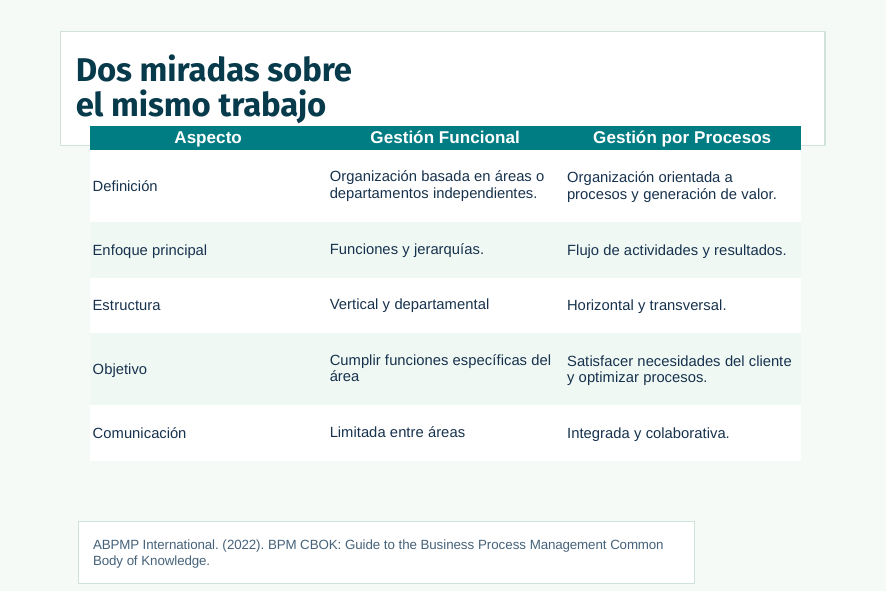

# Dos miradas sobre
el mismo trabajo
| Aspecto | Gestión Funcional | Gestión por Procesos |
| --- | --- | --- |
| Definición | Organización basada en áreas o departamentos independientes. | Organización orientada a procesos y generación de valor. |
| Enfoque principal | Funciones y jerarquías. | Flujo de actividades y resultados. |
| Estructura | Vertical y departamental | Horizontal y transversal. |
| Objetivo | Cumplir funciones específicas del área | Satisfacer necesidades del cliente y optimizar procesos. |
| Comunicación | Limitada entre áreas | Integrada y colaborativa. |
ABPMP International. (2022). BPM CBOK: Guide to the Business Process Management Common Body of Knowledge.